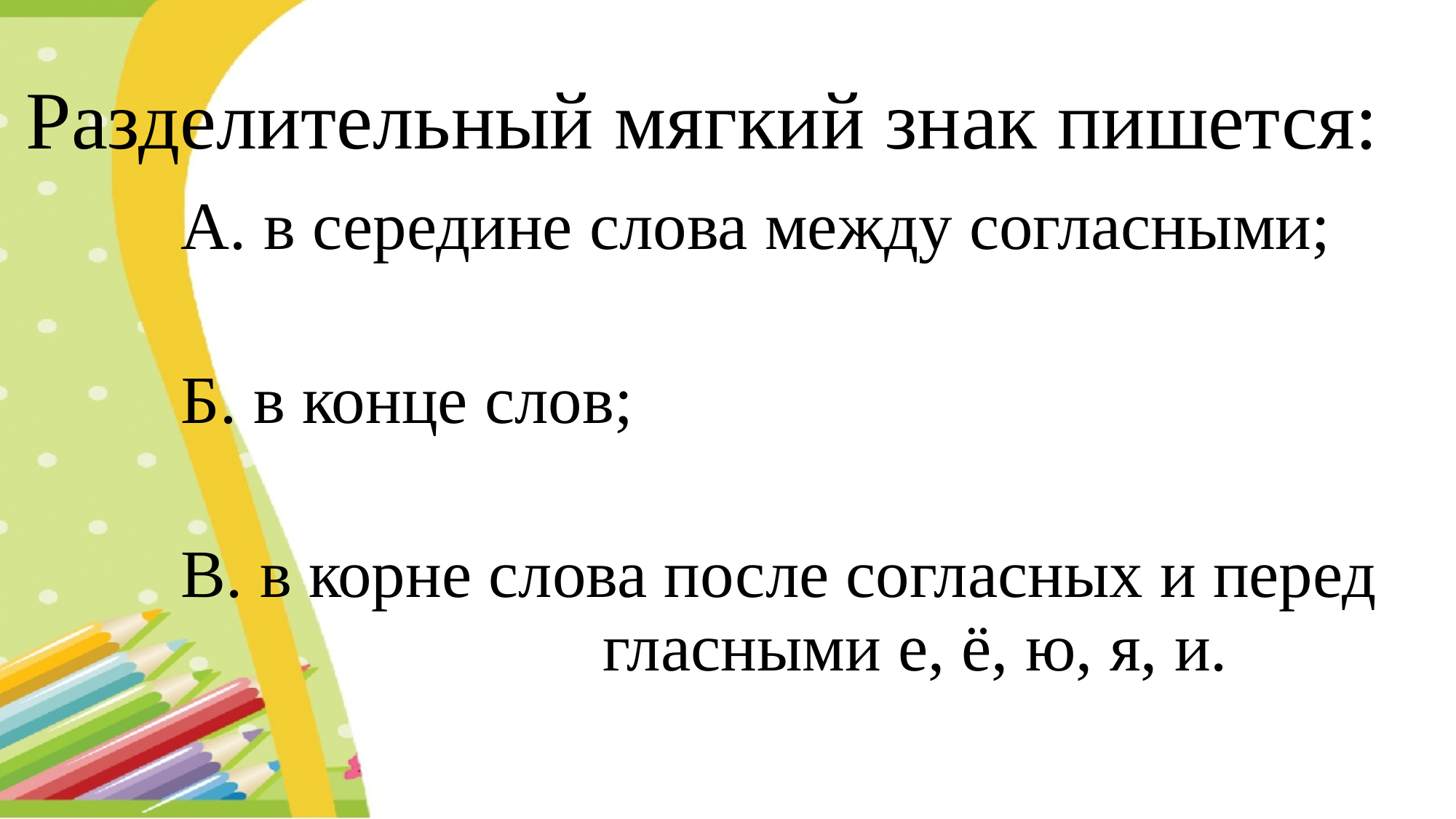

# Разделительный мягкий знак пишется:
А. в середине слова между согласными;

Б. в конце слов;

В. в корне слова после согласных и перед                          гласными е, ё, ю, я, и.